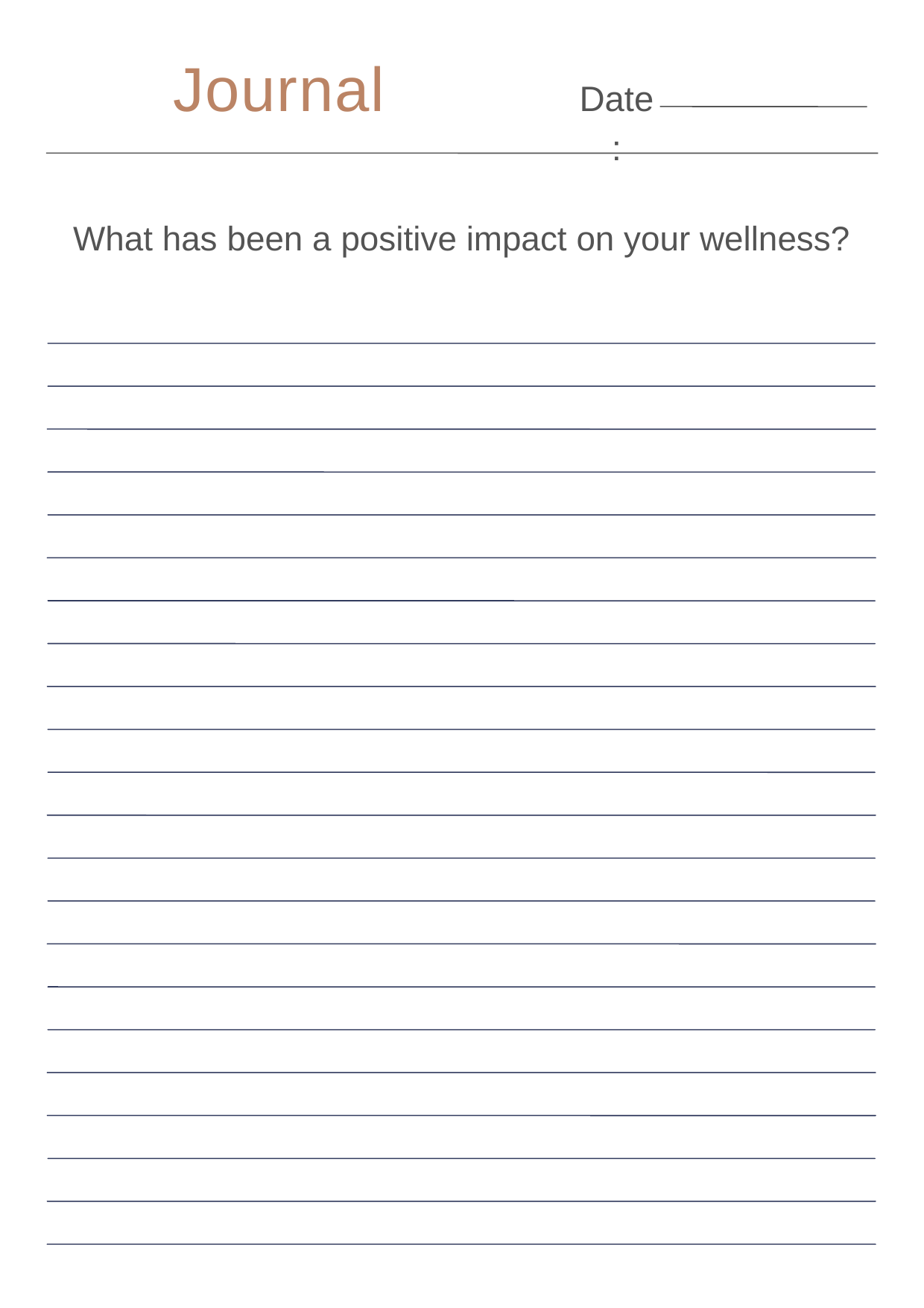

Journal
Date:

What has been a positive impact on your wellness?